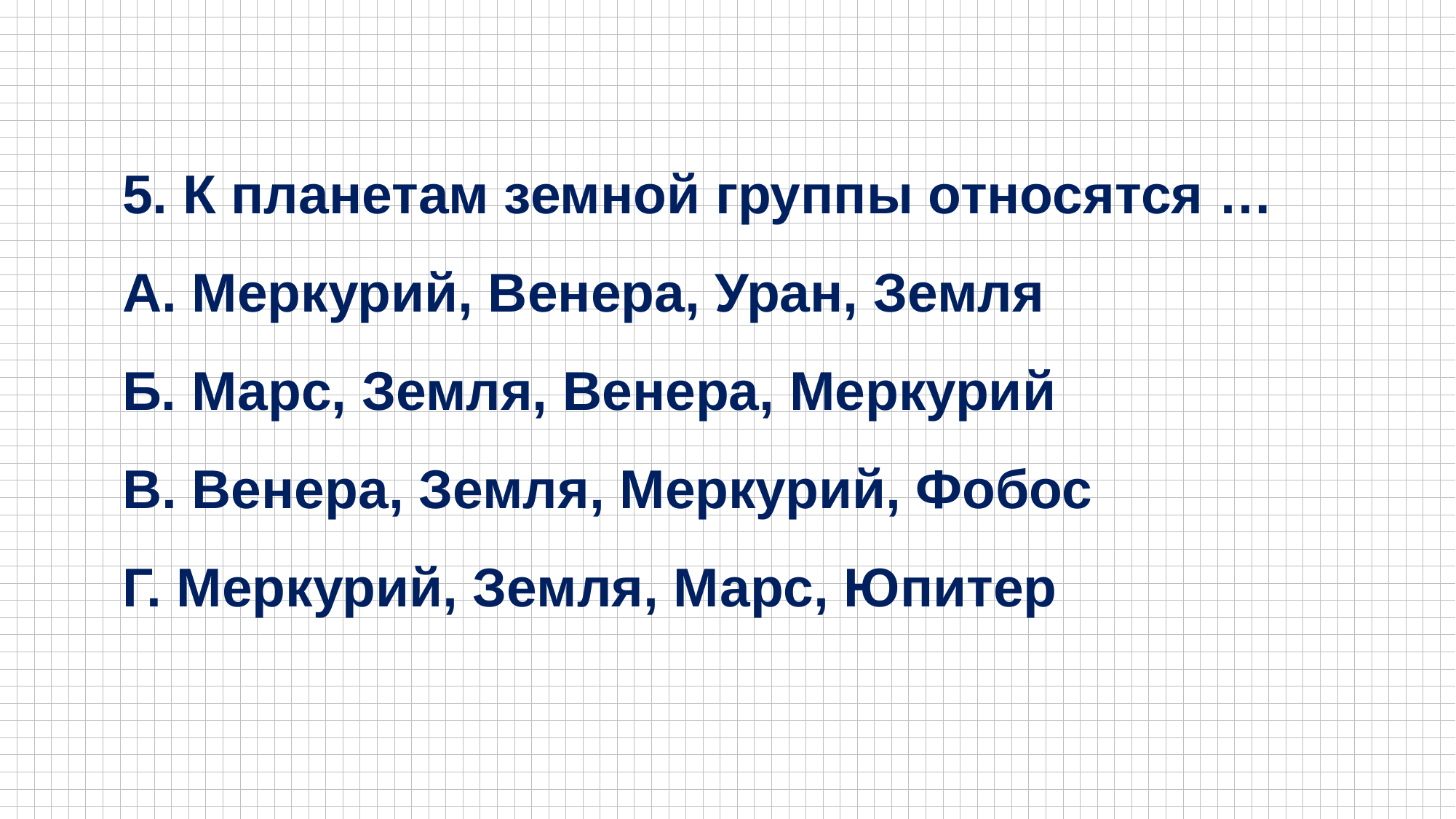

5. К планетам земной группы относятся …
А. Меркурий, Венера, Уран, Земля
Б. Марс, Земля, Венера, Меркурий
В. Венера, Земля, Меркурий, Фобос
Г. Меркурий, Земля, Марс, Юпитер